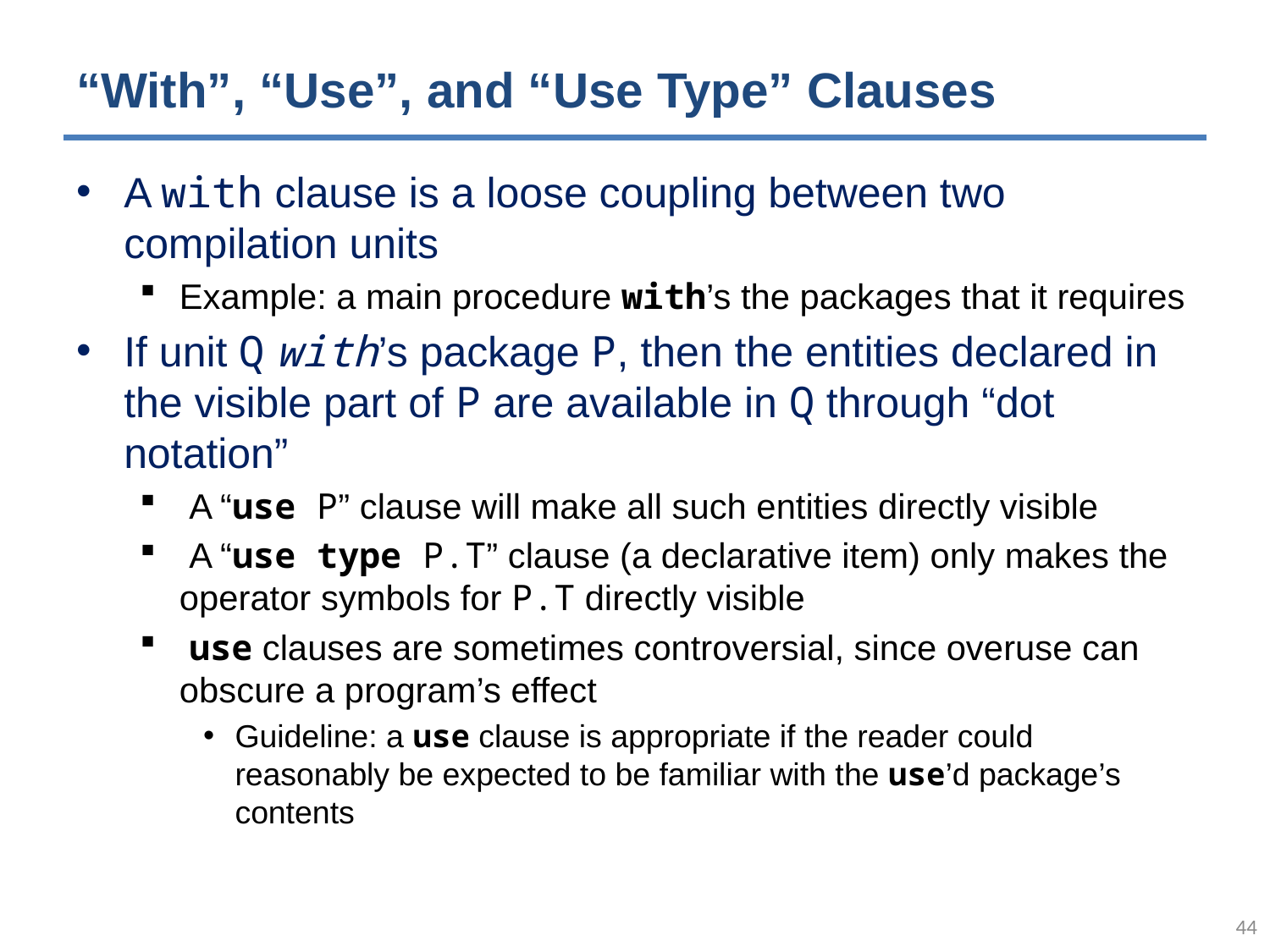

# “With”, “Use”, and “Use Type” Clauses
A with clause is a loose coupling between two compilation units
Example: a main procedure with’s the packages that it requires
If unit Q with’s package P, then the entities declared in the visible part of P are available in Q through “dot notation”
 A “use P” clause will make all such entities directly visible
 A “use type P.T” clause (a declarative item) only makes the operator symbols for P.T directly visible
 use clauses are sometimes controversial, since overuse can obscure a program’s effect
Guideline: a use clause is appropriate if the reader could reasonably be expected to be familiar with the use’d package’s contents
44